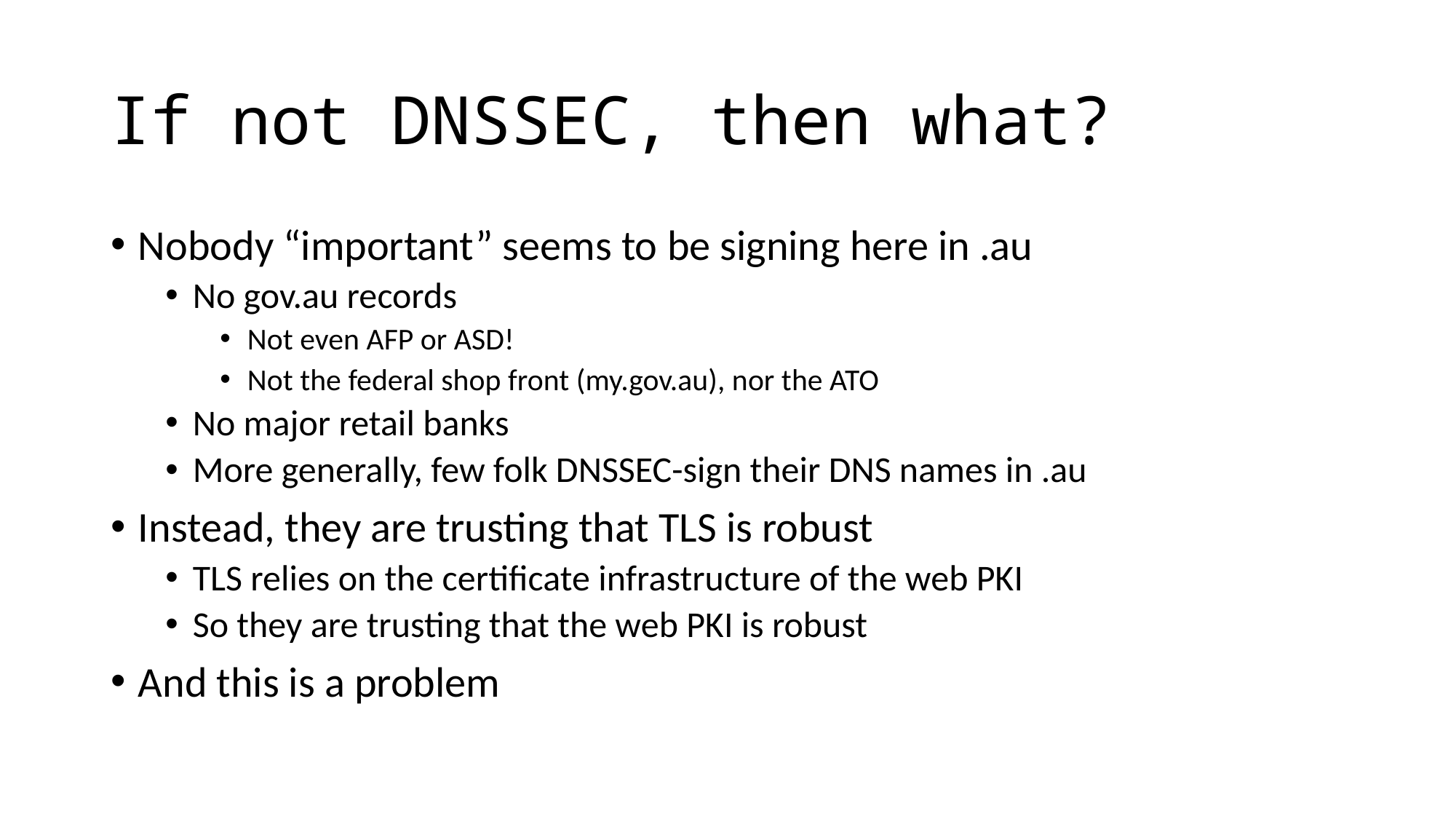

# If not DNSSEC, then what?
Nobody “important” seems to be signing here in .au
No gov.au records
Not even AFP or ASD!
Not the federal shop front (my.gov.au), nor the ATO
No major retail banks
More generally, few folk DNSSEC-sign their DNS names in .au
Instead, they are trusting that TLS is robust
TLS relies on the certificate infrastructure of the web PKI
So they are trusting that the web PKI is robust
And this is a problem